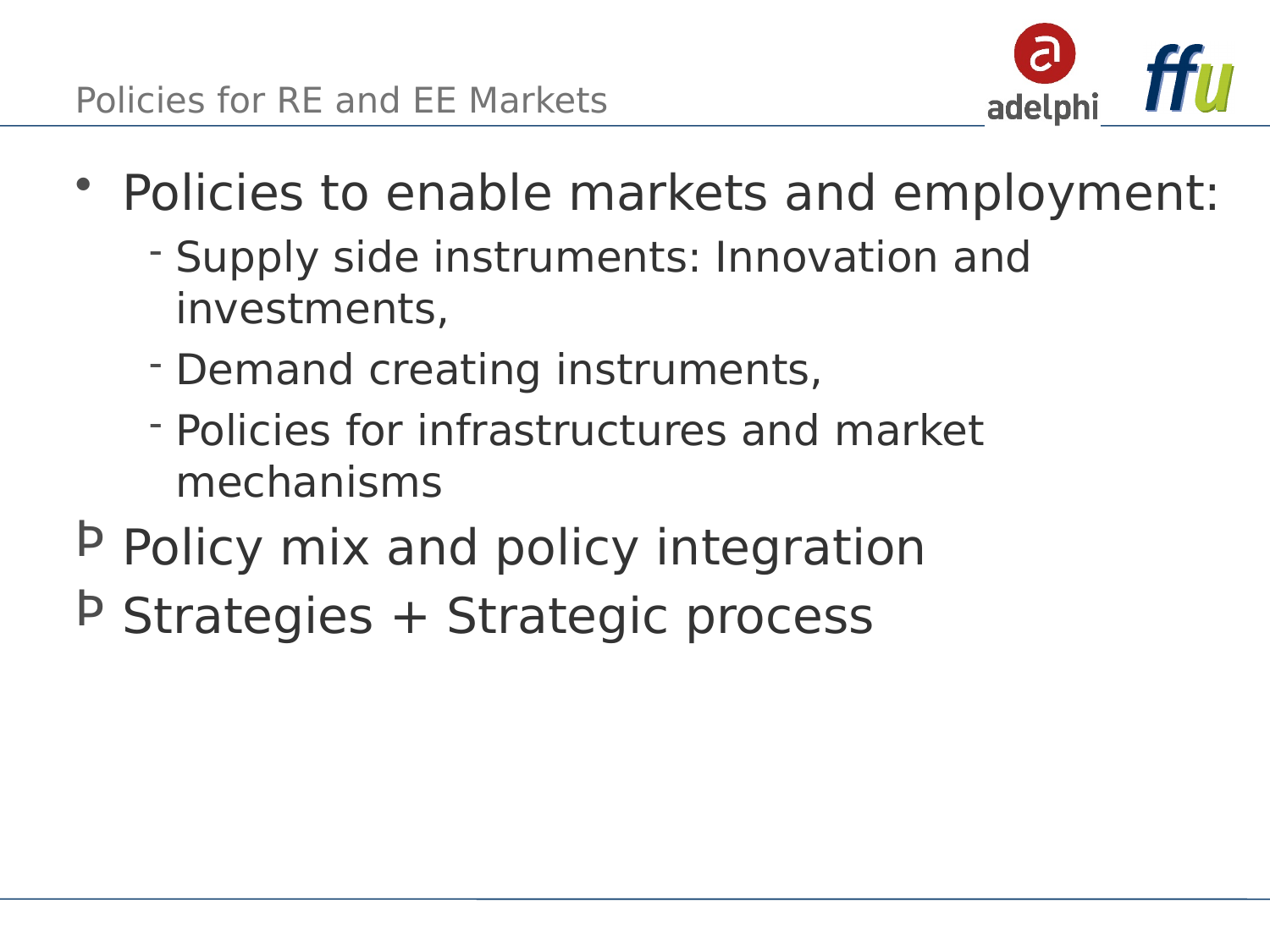

# Policies for RE and EE Markets
Policies to enable markets and employment:
Supply side instruments: Innovation and investments,
Demand creating instruments,
Policies for infrastructures and market mechanisms
Policy mix and policy integration
Strategies + Strategic process